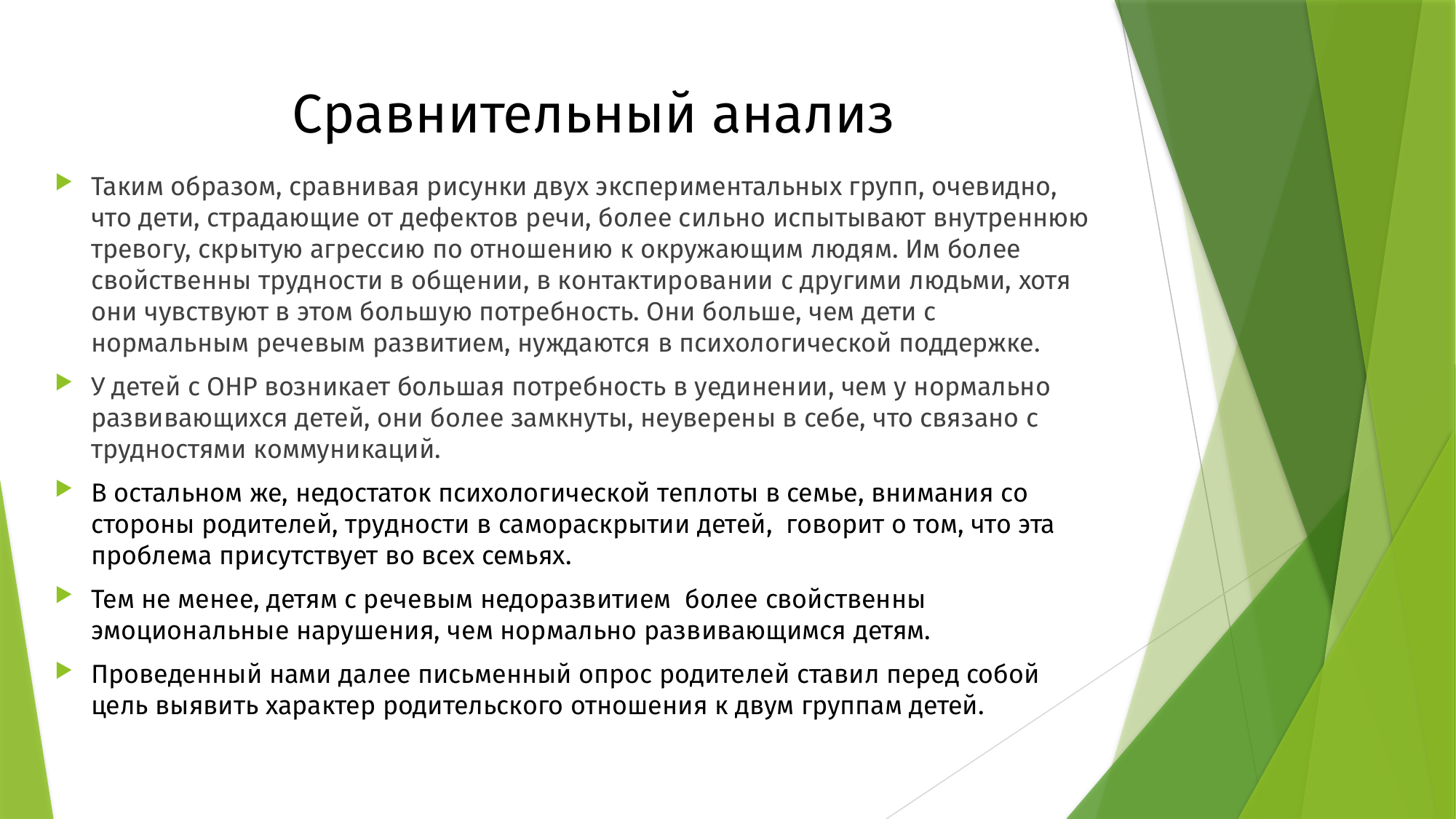

# Сравнительный анализ
Таким образом, сравнивая рисунки двух экспериментальных групп, очевидно, что дети, страдающие от дефектов речи, более сильно испытывают внутреннюю тревогу, скрытую агрессию по отношению к окружающим людям. Им более свойственны трудности в общении, в контактировании с другими людьми, хотя они чувствуют в этом большую потребность. Они больше, чем дети с нормальным речевым развитием, нуждаются в психологической поддержке.
У детей с ОНР возникает большая потребность в уединении, чем у нормально развивающихся детей, они более замкнуты, неуверены в себе, что связано с трудностями коммуникаций.
В остальном же, недостаток психологической теплоты в семье, внимания со стороны родителей, трудности в самораскрытии детей,  говорит о том, что эта проблема присутствует во всех семьях.
Тем не менее, детям с речевым недоразвитием  более свойственны эмоциональные нарушения, чем нормально развивающимся детям.
Проведенный нами далее письменный опрос родителей ставил перед собой цель выявить характер родительского отношения к двум группам детей.